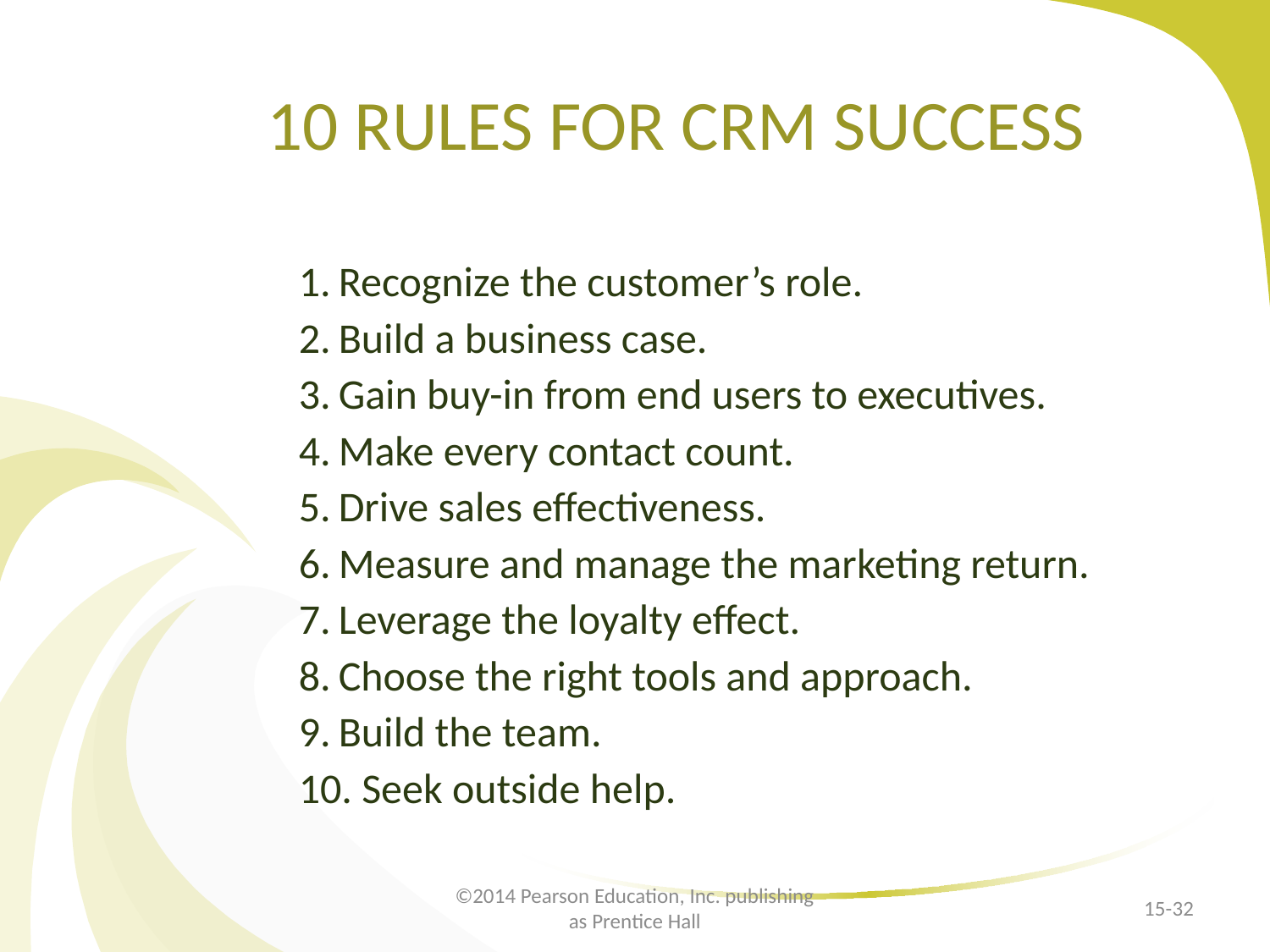

# 10 RULES FOR CRM SUCCESS
Recognize the customer’s role.
Build a business case.
Gain buy-in from end users to executives.
Make every contact count.
Drive sales effectiveness.
Measure and manage the marketing return.
Leverage the loyalty effect.
Choose the right tools and approach.
Build the team.
 Seek outside help.
©2014 Pearson Education, Inc. publishing as Prentice Hall
15-32